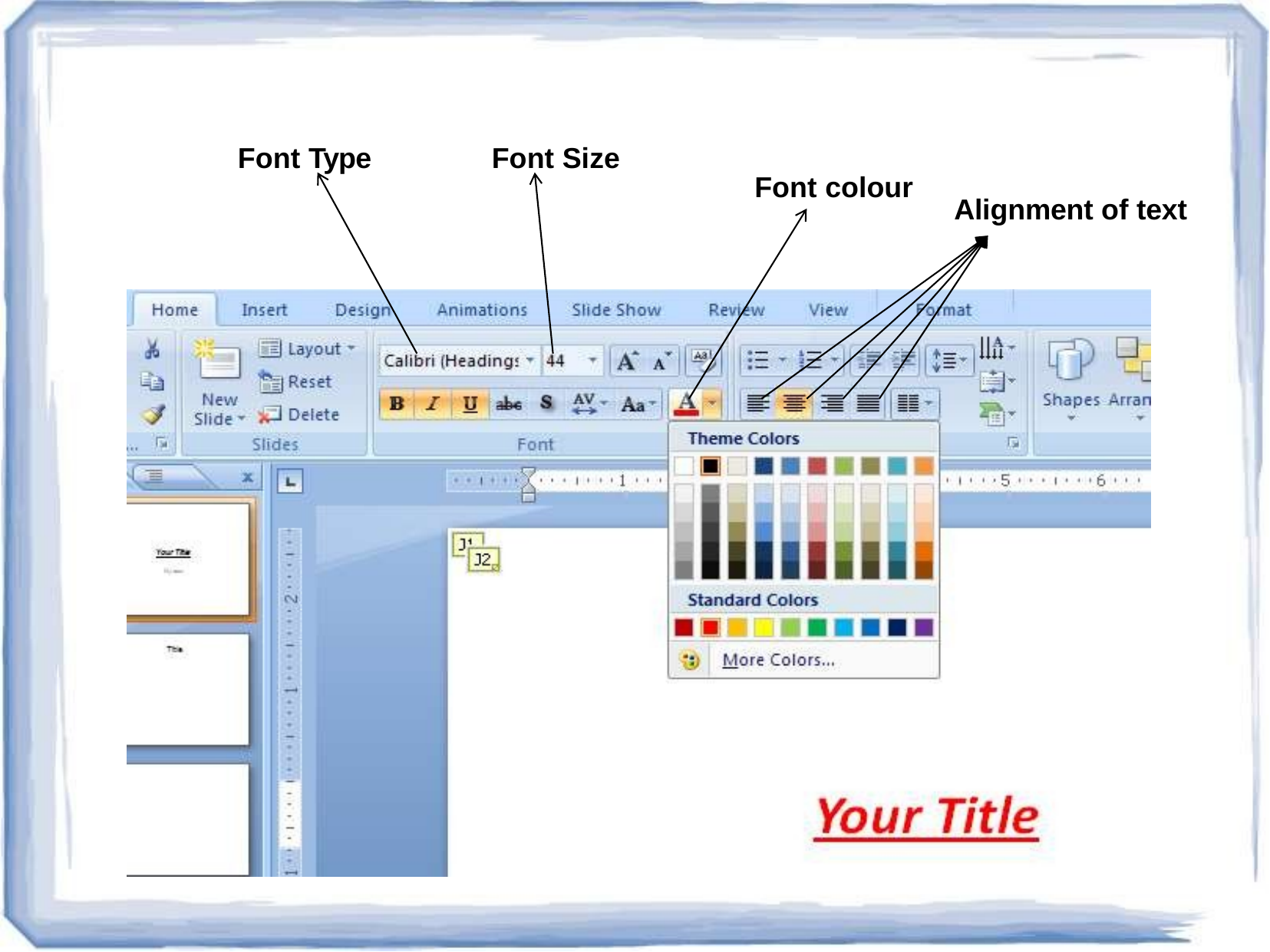

Font Type
Font Size
Font colour

Alignment of text